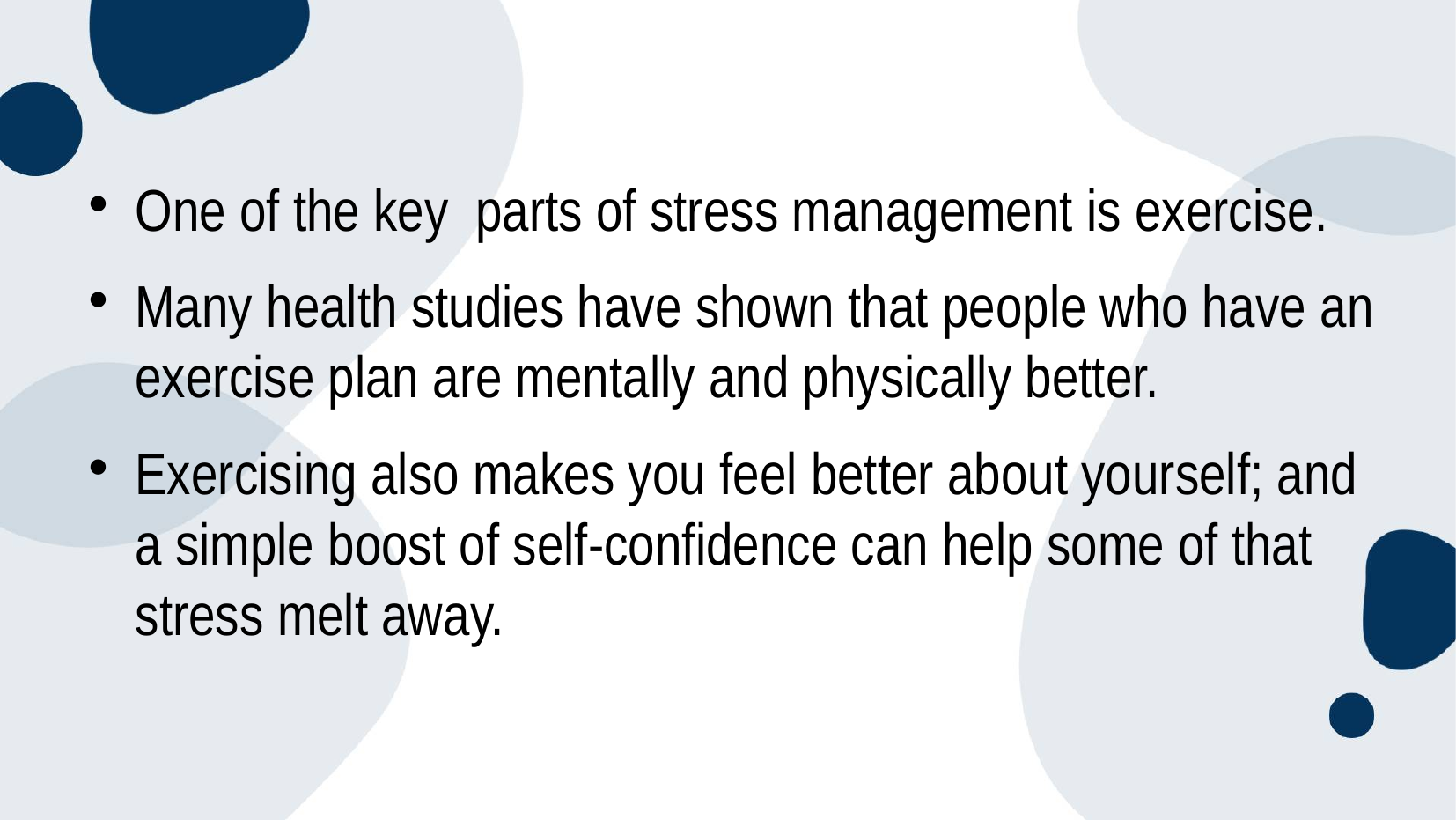

One of the key  parts of stress management is exercise.
Many health studies have shown that people who have an exercise plan are mentally and physically better.
Exercising also makes you feel better about yourself; and a simple boost of self-confidence can help some of that stress melt away.